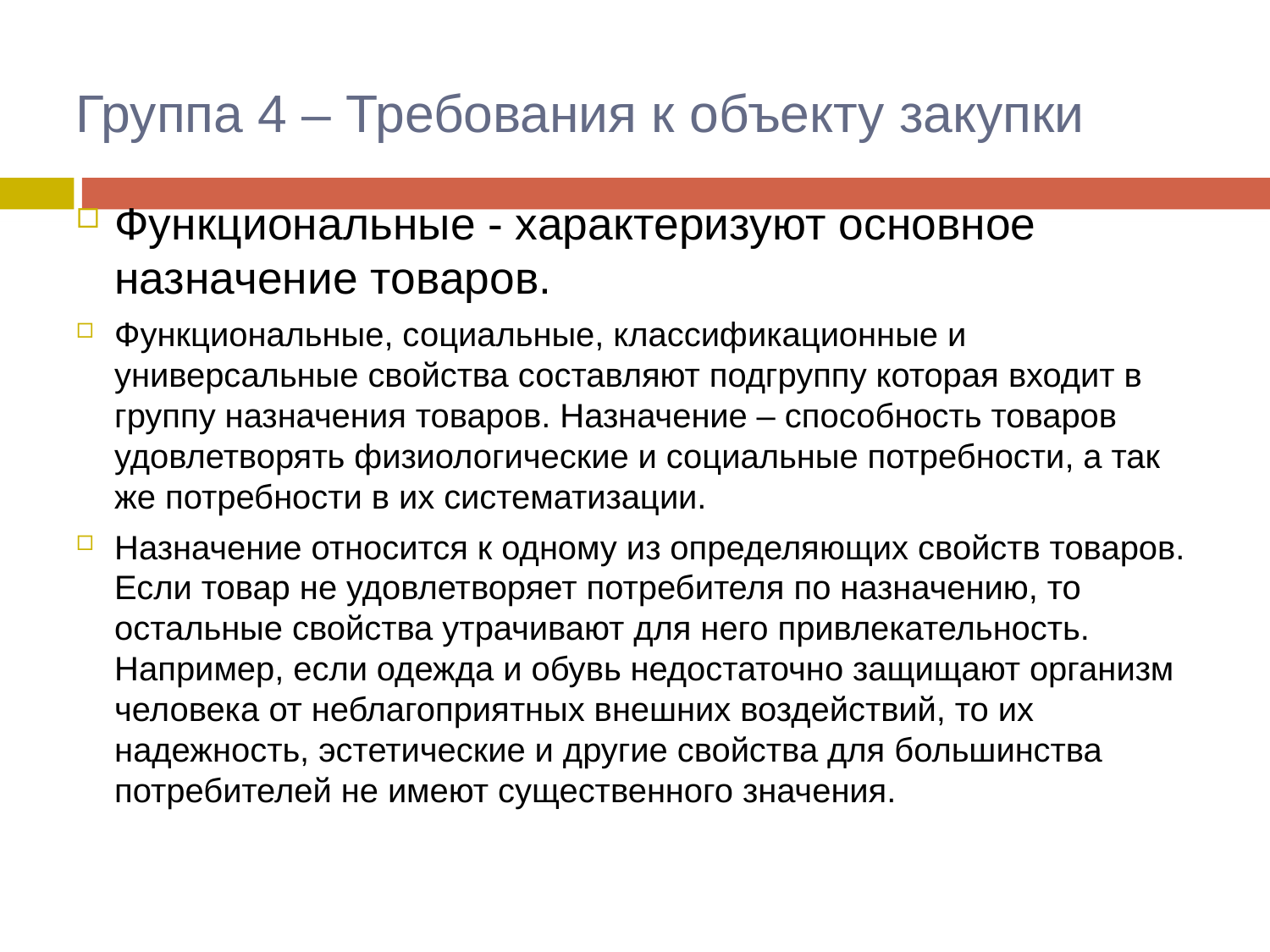

# Группа 4 – Требования к объекту закупки

Функциональные - характеризуют основное назначение товаров.
Функциональные, социальные, классификационные и универсальные свойства составляют подгруппу которая входит в группу назначения товаров. Назначение – способность товаров удовлетворять физиологические и социальные потребности, а так же потребности в их систематизации.
Назначение относится к одному из определяющих свойств товаров. Если товар не удовлетворяет потребителя по назначению, то остальные свойства утрачивают для него привлекательность. Например, если одежда и обувь недостаточно защищают организм человека от неблагоприятных внешних воздействий, то их надежность, эстетические и другие свойства для большинства потребителей не имеют существенного значения.